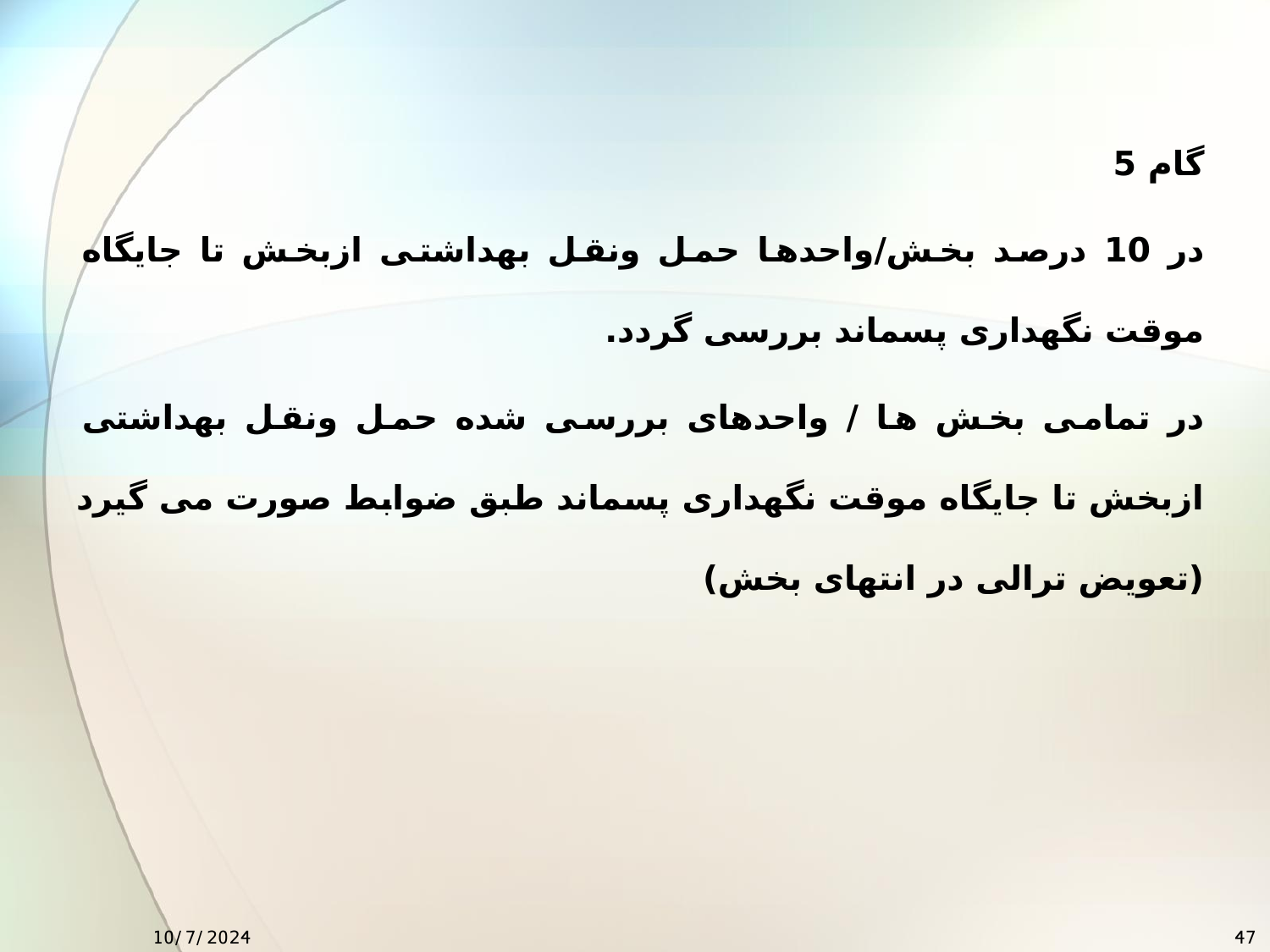

گام 5
در 10 درصد بخش/واحدها حمل ونقل بهداشتی ازبخش تا جایگاه موقت نگهداری پسماند بررسی گردد.
در تمامی بخش ها / واحدهای بررسی شده حمل ونقل بهداشتی ازبخش تا جایگاه موقت نگهداری پسماند طبق ضوابط صورت می گیرد (تعویض ترالی در انتهای بخش)

10/7/2024
47